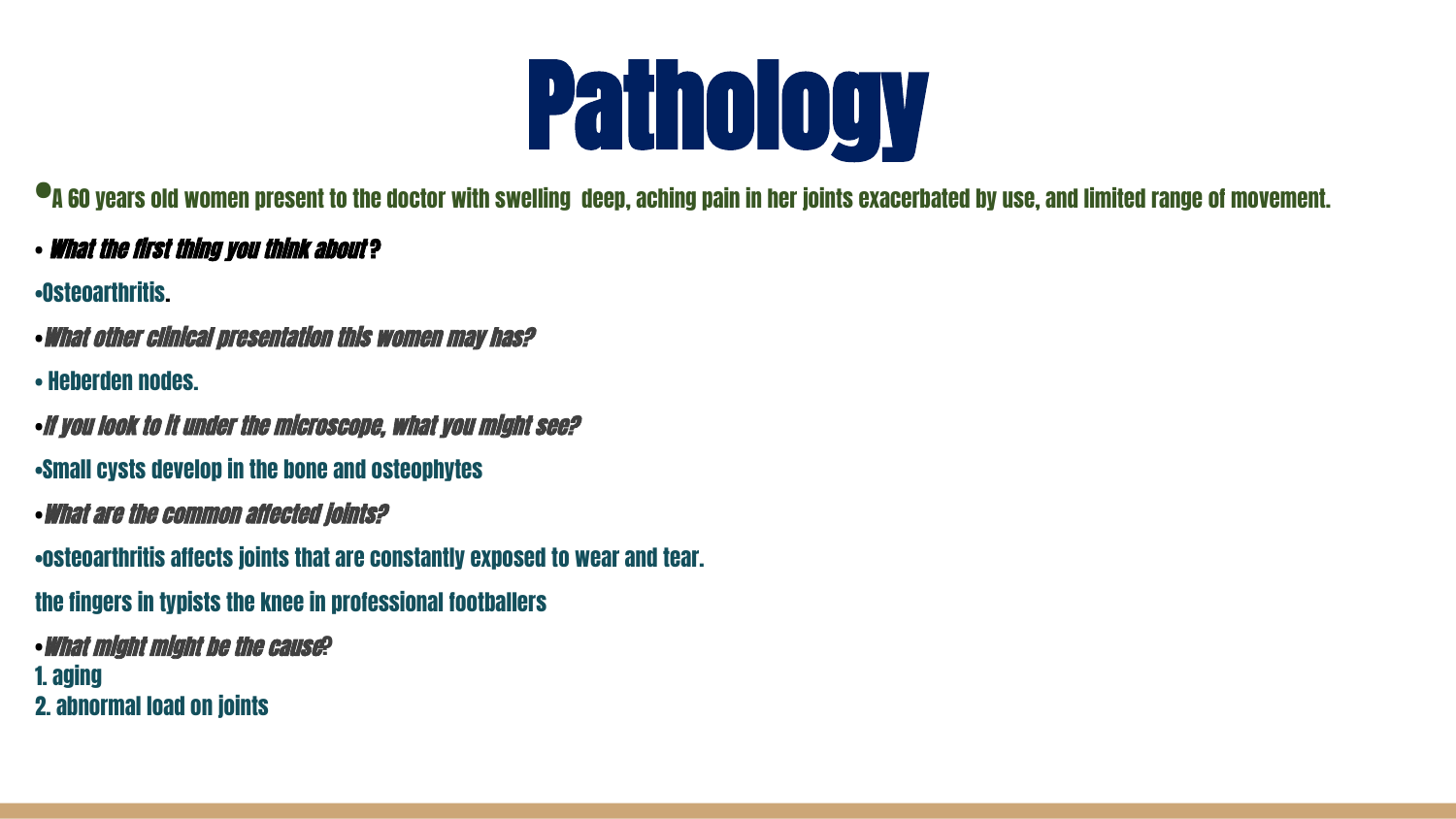

# Pathology
•A 60 years old women present to the doctor with swelling  deep, aching pain in her joints exacerbated by use, and limited range of movement.
• What the first thing you think about ?
•Osteoarthritis.
•What other clinical presentation this women may has?
• Heberden nodes.
•If you look to it under the microscope, what you might see?
•Small cysts develop in the bone and osteophytes
•What are the common affected joints?
•osteoarthritis affects joints that are constantly exposed to wear and tear.
the fingers in typists the knee in professional footballers
•What might might be the cause?
1. aging
2. abnormal load on joints